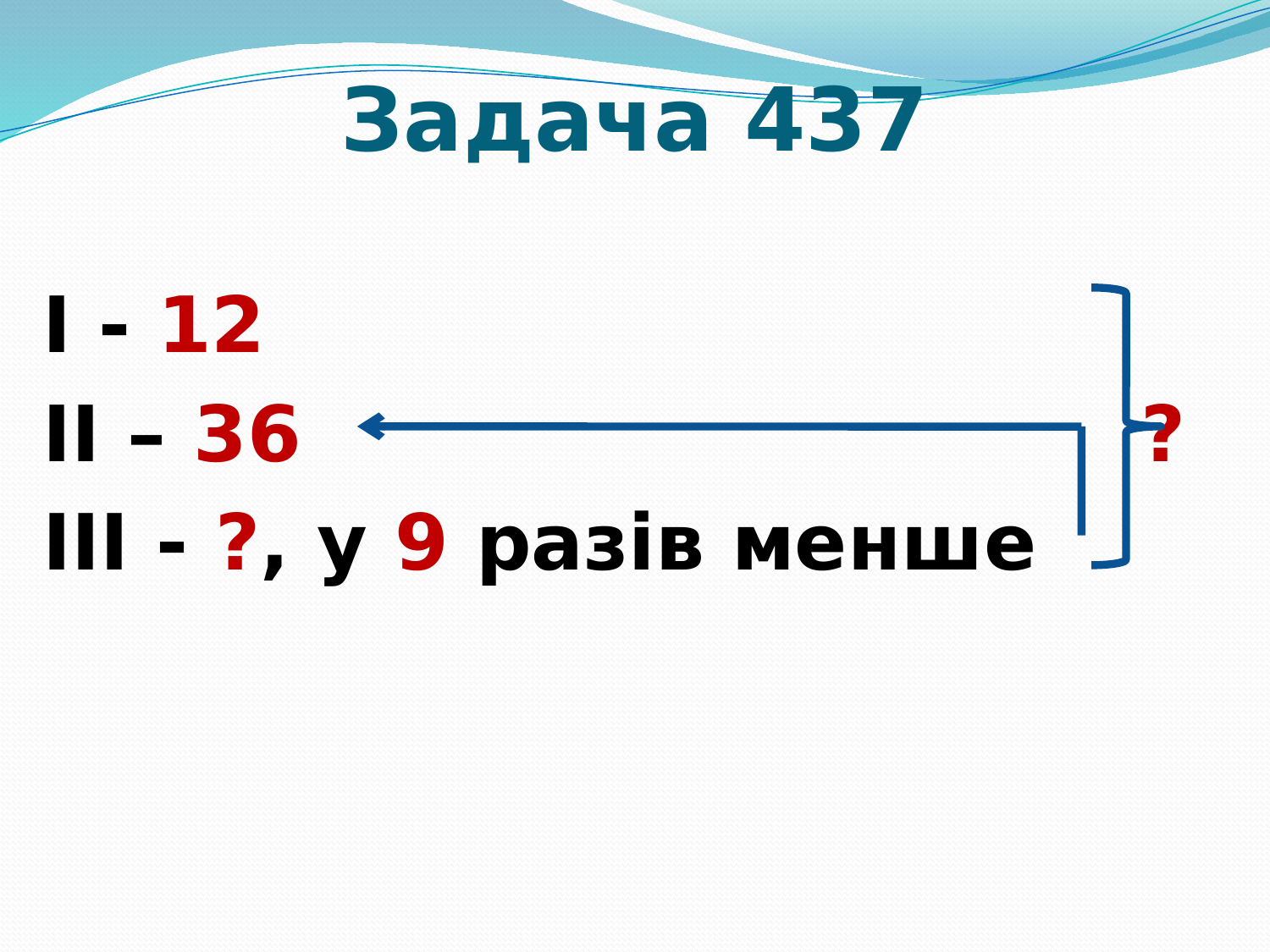

# Задача 437
I - 12
II – 36                               ?
III - ?, у 9 разів менше